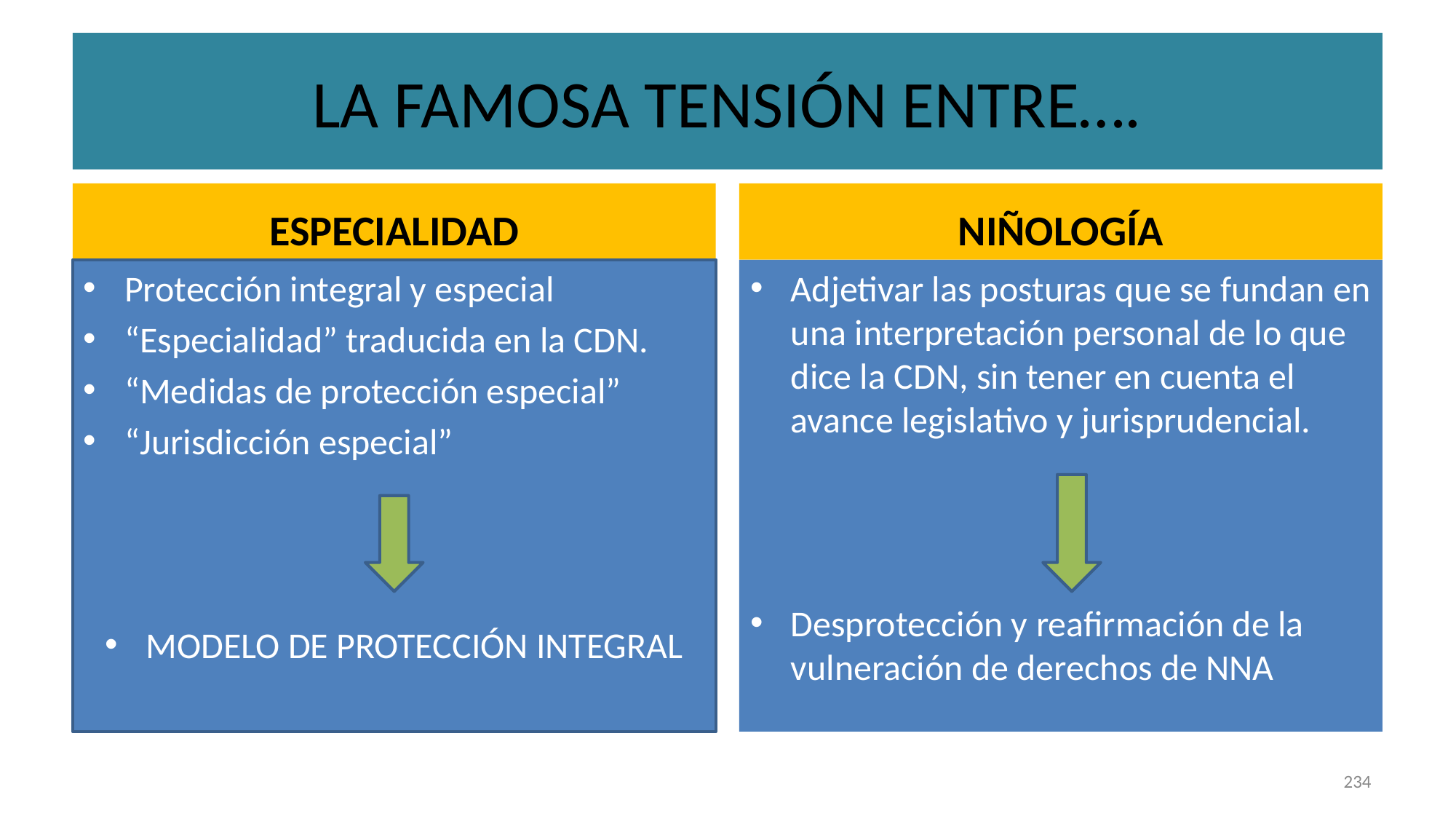

# LA FAMOSA TENSIÓN ENTRE….
ESPECIALIDAD
NIÑOLOGÍA
Protección integral y especial
“Especialidad” traducida en la CDN.
“Medidas de protección especial”
“Jurisdicción especial”

MODELO DE PROTECCIÓN INTEGRAL
Adjetivar las posturas que se fundan en una interpretación personal de lo que dice la CDN, sin tener en cuenta el avance legislativo y jurisprudencial.

Desprotección y reafirmación de la vulneración de derechos de NNA

234